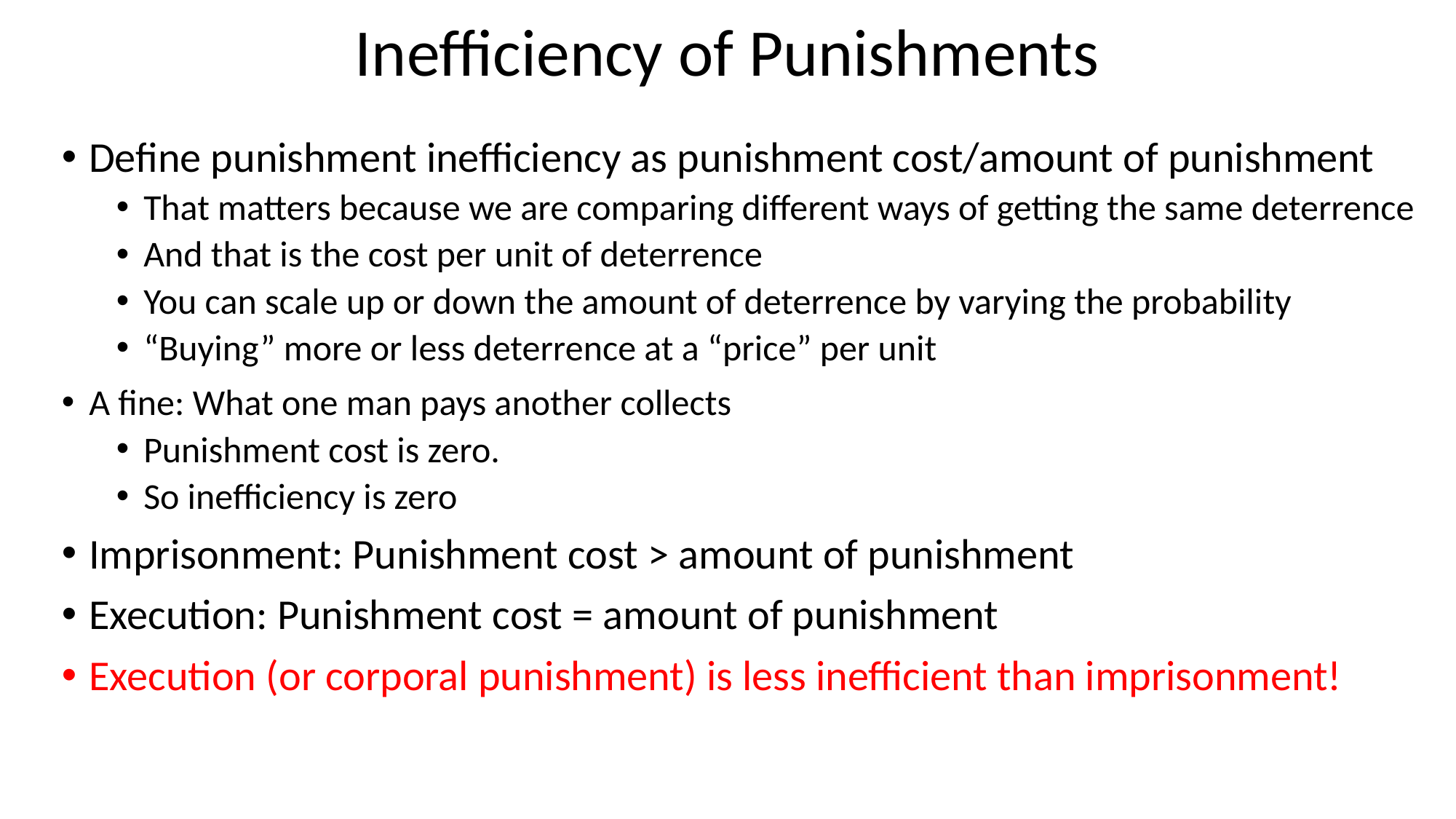

# Inefficiency of Punishments
Define punishment inefficiency as punishment cost/amount of punishment
That matters because we are comparing different ways of getting the same deterrence
And that is the cost per unit of deterrence
You can scale up or down the amount of deterrence by varying the probability
“Buying” more or less deterrence at a “price” per unit
A fine: What one man pays another collects
Punishment cost is zero.
So inefficiency is zero
Imprisonment: Punishment cost > amount of punishment
Execution: Punishment cost = amount of punishment
Execution (or corporal punishment) is less inefficient than imprisonment!